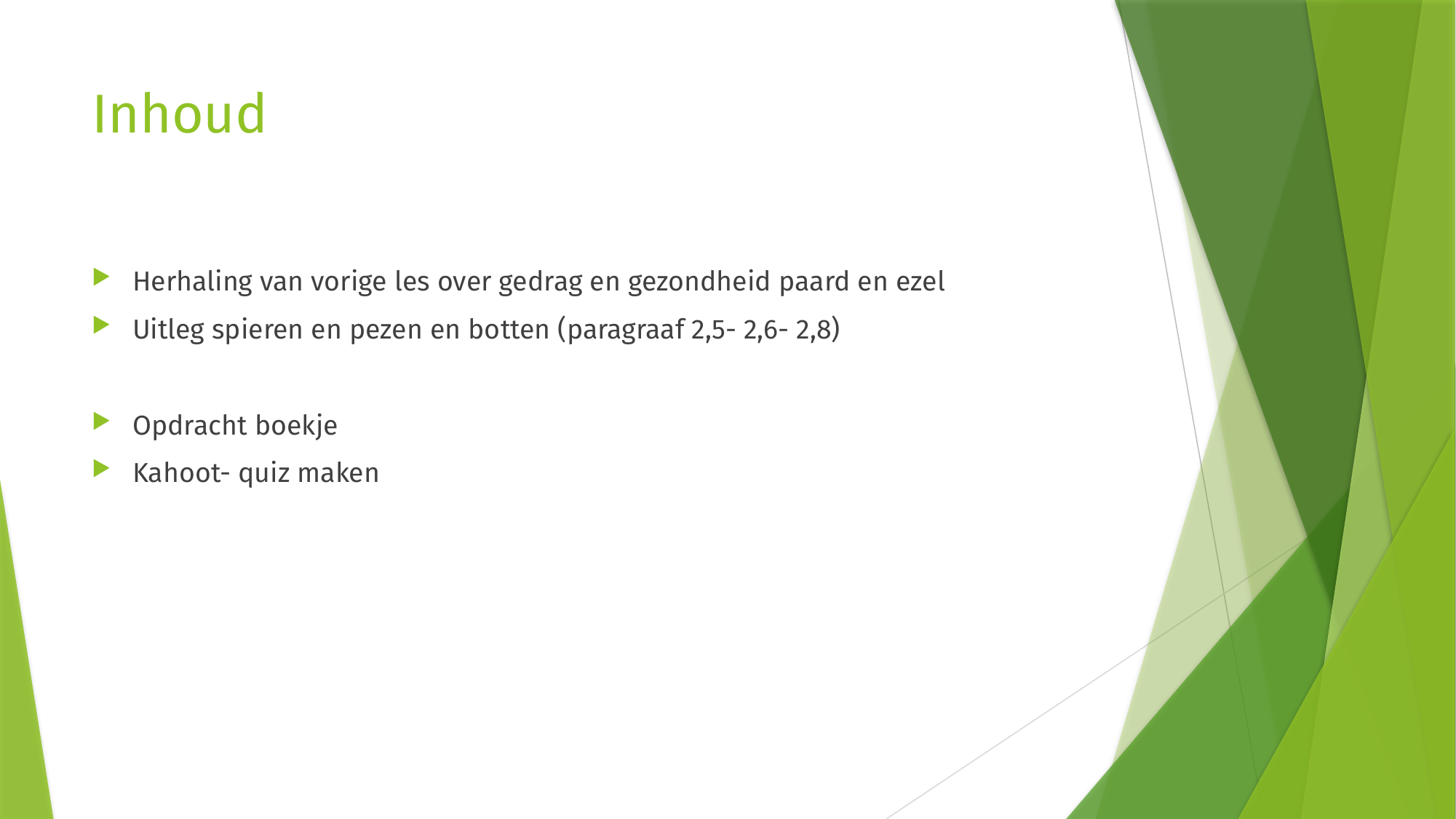

# Inhoud
Herhaling van vorige les over gedrag en gezondheid paard en ezel
Uitleg spieren en pezen en botten (paragraaf 2,5- 2,6- 2,8)

Opdracht boekje
Kahoot- quiz maken